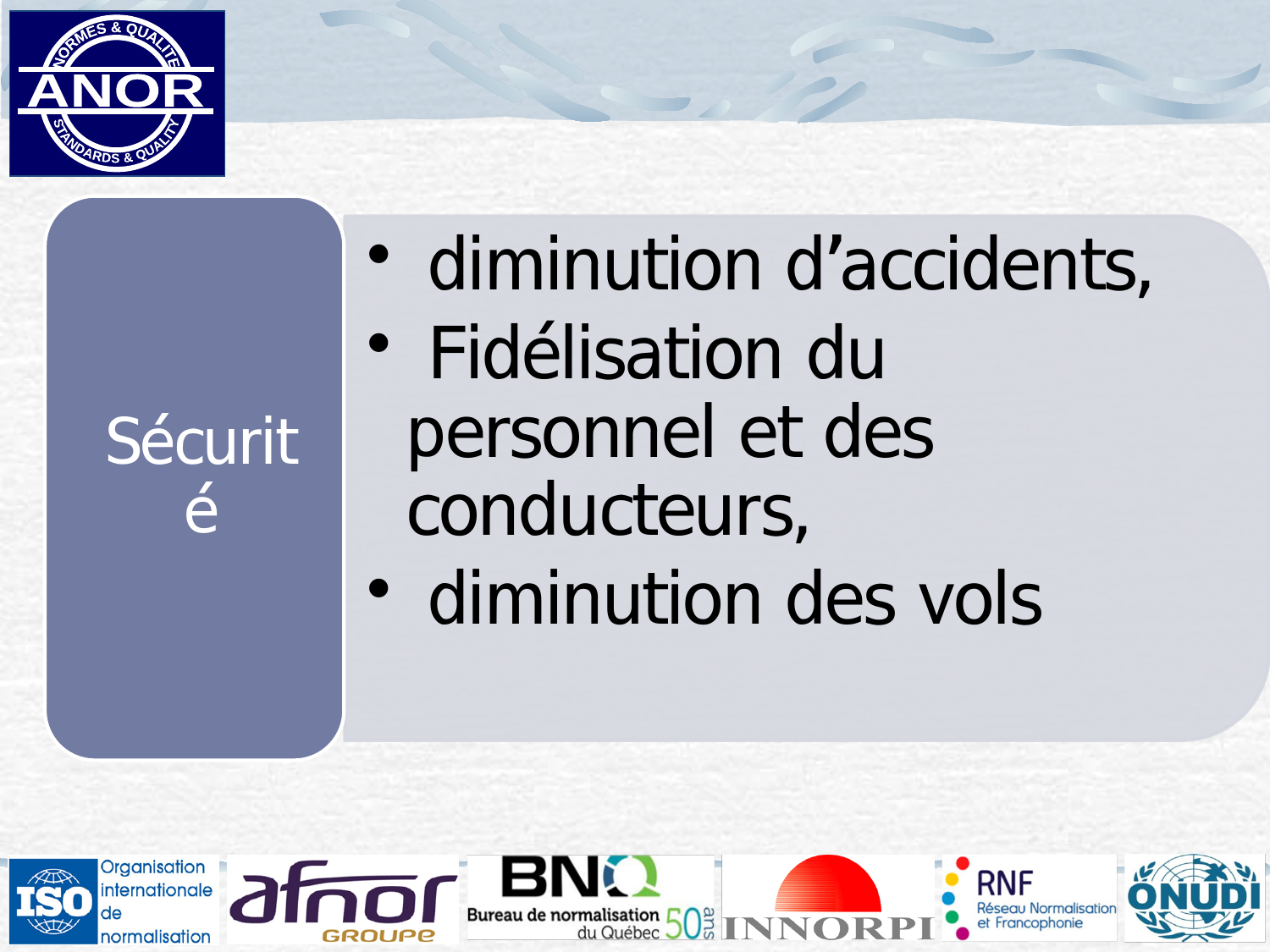

diminution d’accidents,
 Fidélisation du personnel et des conducteurs,
 diminution des vols

Sécurité